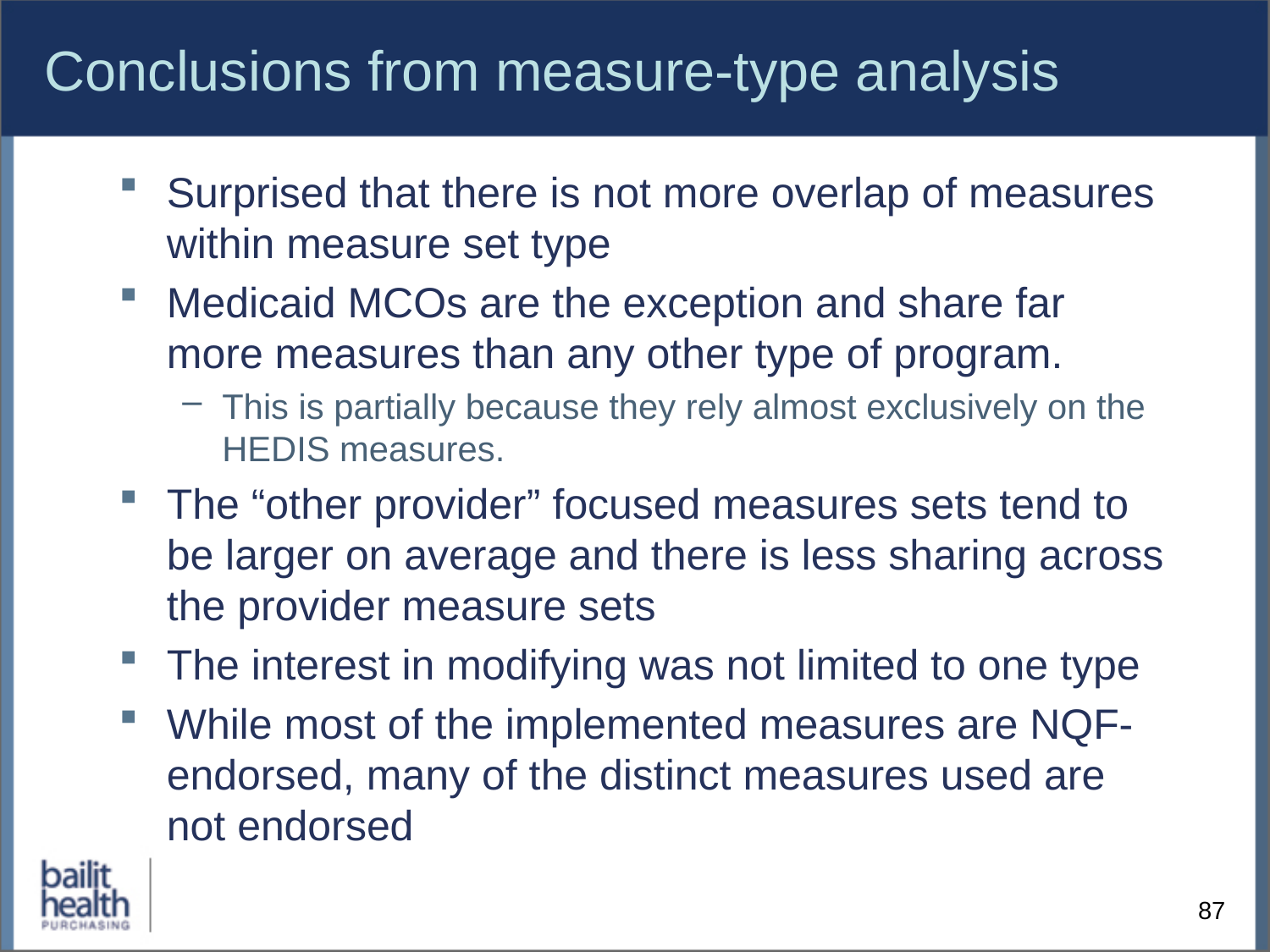

# Conclusions from measure-type analysis
Surprised that there is not more overlap of measures within measure set type
Medicaid MCOs are the exception and share far more measures than any other type of program.
This is partially because they rely almost exclusively on the HEDIS measures.
The “other provider” focused measures sets tend to be larger on average and there is less sharing across the provider measure sets
The interest in modifying was not limited to one type
While most of the implemented measures are NQF- endorsed, many of the distinct measures used are not endorsed

87